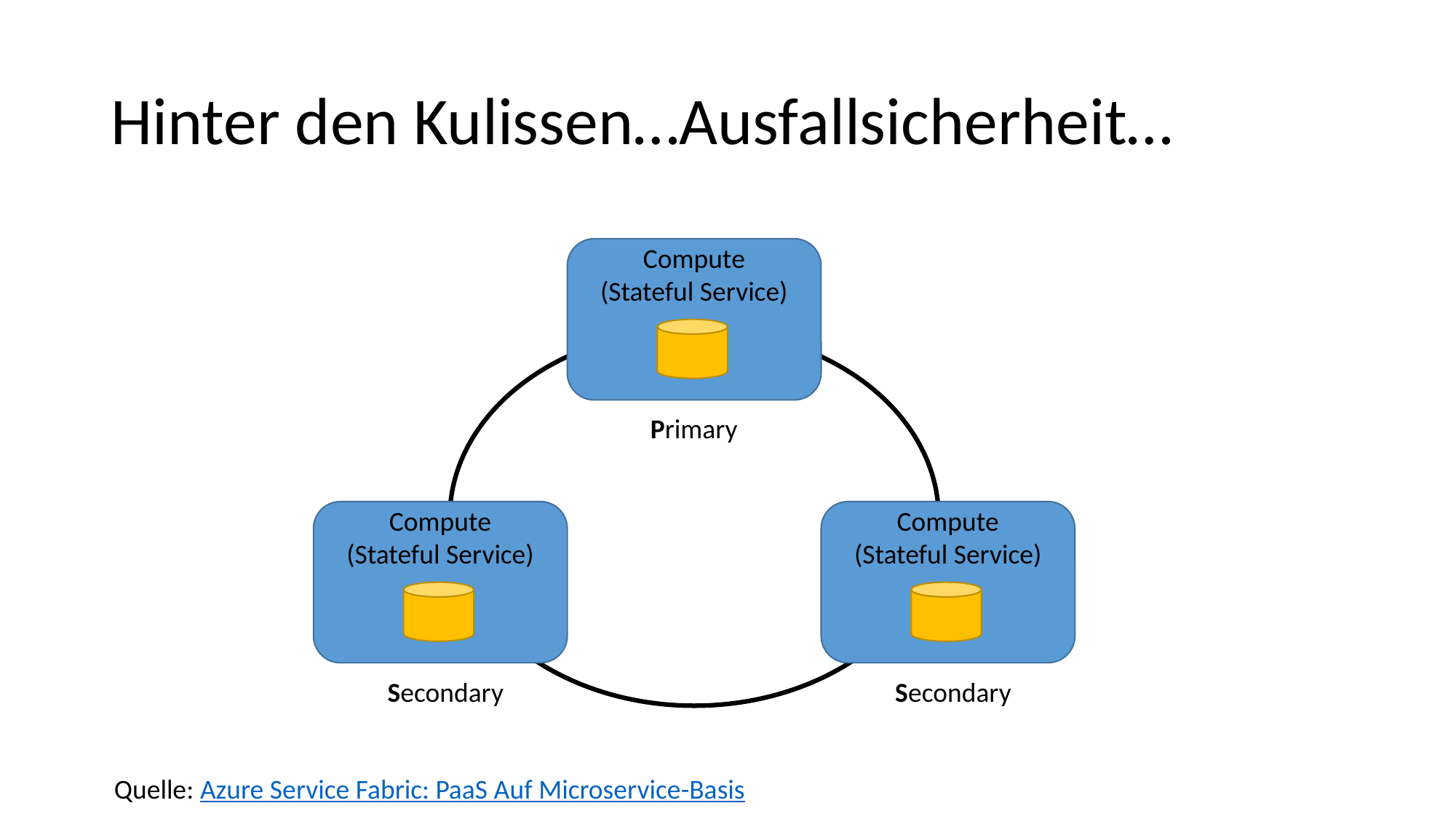

# Hinter den Kulissen…Ausfallsicherheit…
Compute
(Stateful Service)

Primary
Compute
(Stateful Service)
Compute
(Stateful Service)

Secondary
Secondary
Quelle: Azure Service Fabric: PaaS Auf Microservice-Basis